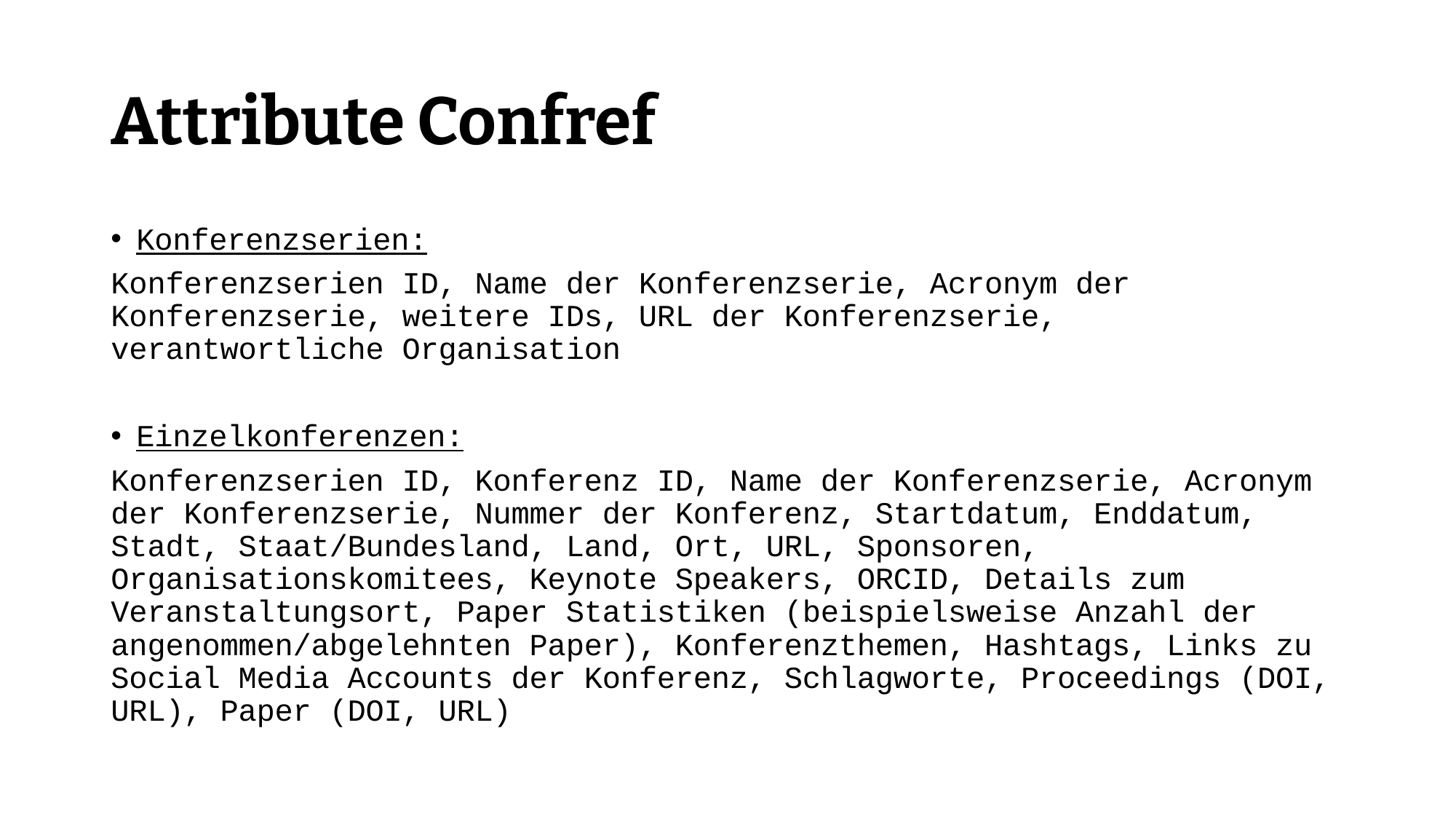

# Attribute Confref
Konferenzserien:
Konferenzserien ID, Name der Konferenzserie, Acronym der Konferenzserie, weitere IDs, URL der Konferenzserie, verantwortliche Organisation

Einzelkonferenzen:
Konferenzserien ID, Konferenz ID, Name der Konferenzserie, Acronym der Konferenzserie, Nummer der Konferenz, Startdatum, Enddatum, Stadt, Staat/Bundesland, Land, Ort, URL, Sponsoren, Organisationskomitees, Keynote Speakers, ORCID, Details zum Veranstaltungsort, Paper Statistiken (beispielsweise Anzahl der angenommen/abgelehnten Paper), Konferenzthemen, Hashtags, Links zu Social Media Accounts der Konferenz, Schlagworte, Proceedings (DOI, URL), Paper (DOI, URL)